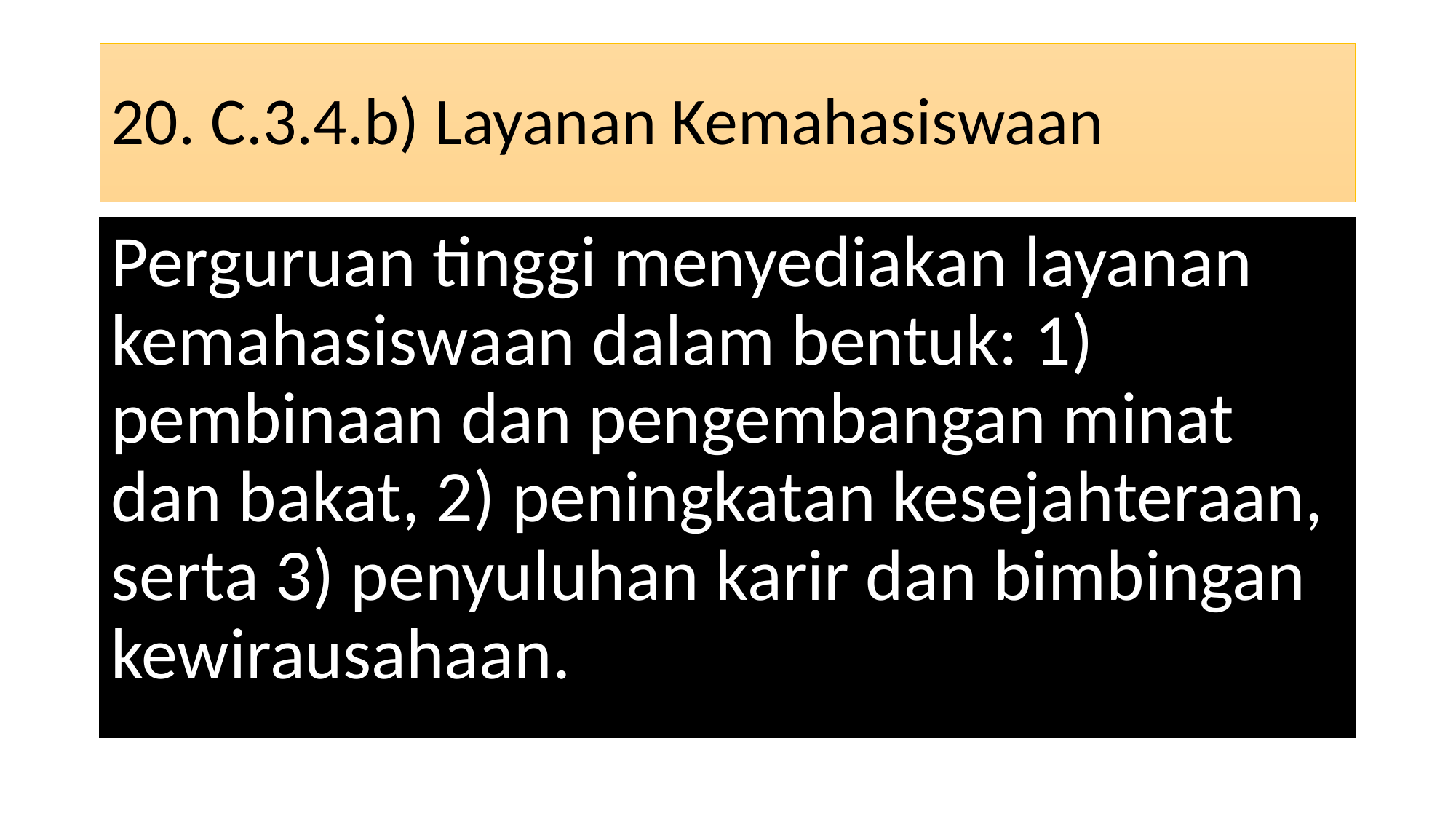

# 20. C.3.4.b) Layanan Kemahasiswaan
Perguruan tinggi menyediakan layanan kemahasiswaan dalam bentuk: 1) pembinaan dan pengembangan minat dan bakat, 2) peningkatan kesejahteraan, serta 3) penyuluhan karir dan bimbingan kewirausahaan.